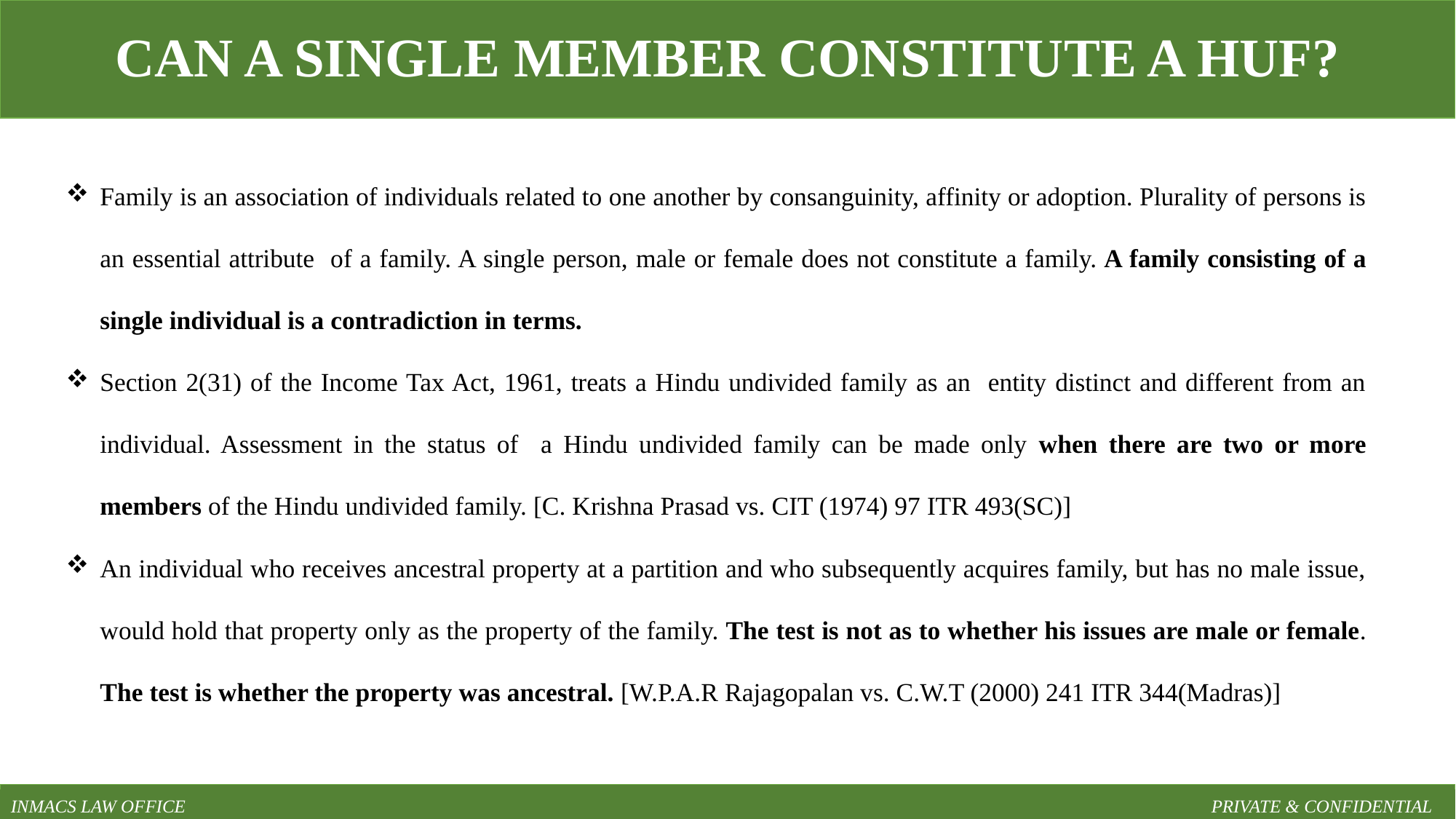

CAN A SINGLE MEMBER CONSTITUTE A HUF?
Family is an association of individuals related to one another by consanguinity, affinity or adoption. Plurality of persons is an essential attribute  of a family. A single person, male or female does not constitute a family. A family consisting of a single individual is a contradiction in terms.
Section 2(31) of the Income Tax Act, 1961, treats a Hindu undivided family as an  entity distinct and different from an individual. Assessment in the status of  a Hindu undivided family can be made only when there are two or more members of the Hindu undivided family. [C. Krishna Prasad vs. CIT (1974) 97 ITR 493(SC)]
An individual who receives ancestral property at a partition and who subsequently acquires family, but has no male issue, would hold that property only as the property of the family. The test is not as to whether his issues are male or female. The test is whether the property was ancestral. [W.P.A.R Rajagopalan vs. C.W.T (2000) 241 ITR 344(Madras)]

INMACS LAW OFFICE										PRIVATE & CONFIDENTIAL